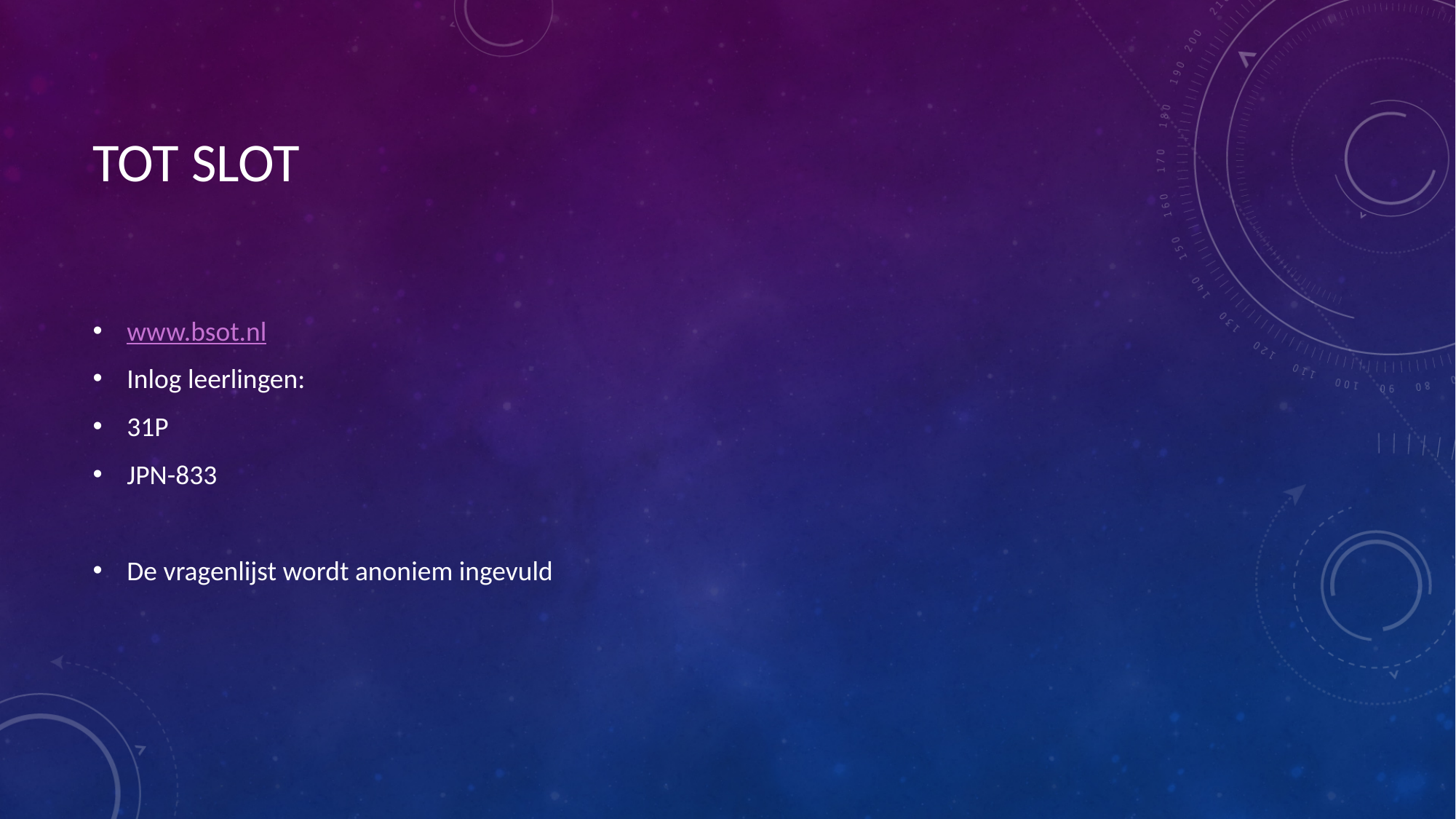

# Tot Slot
www.bsot.nl
Inlog leerlingen:
31P
JPN-833

De vragenlijst wordt anoniem ingevuld